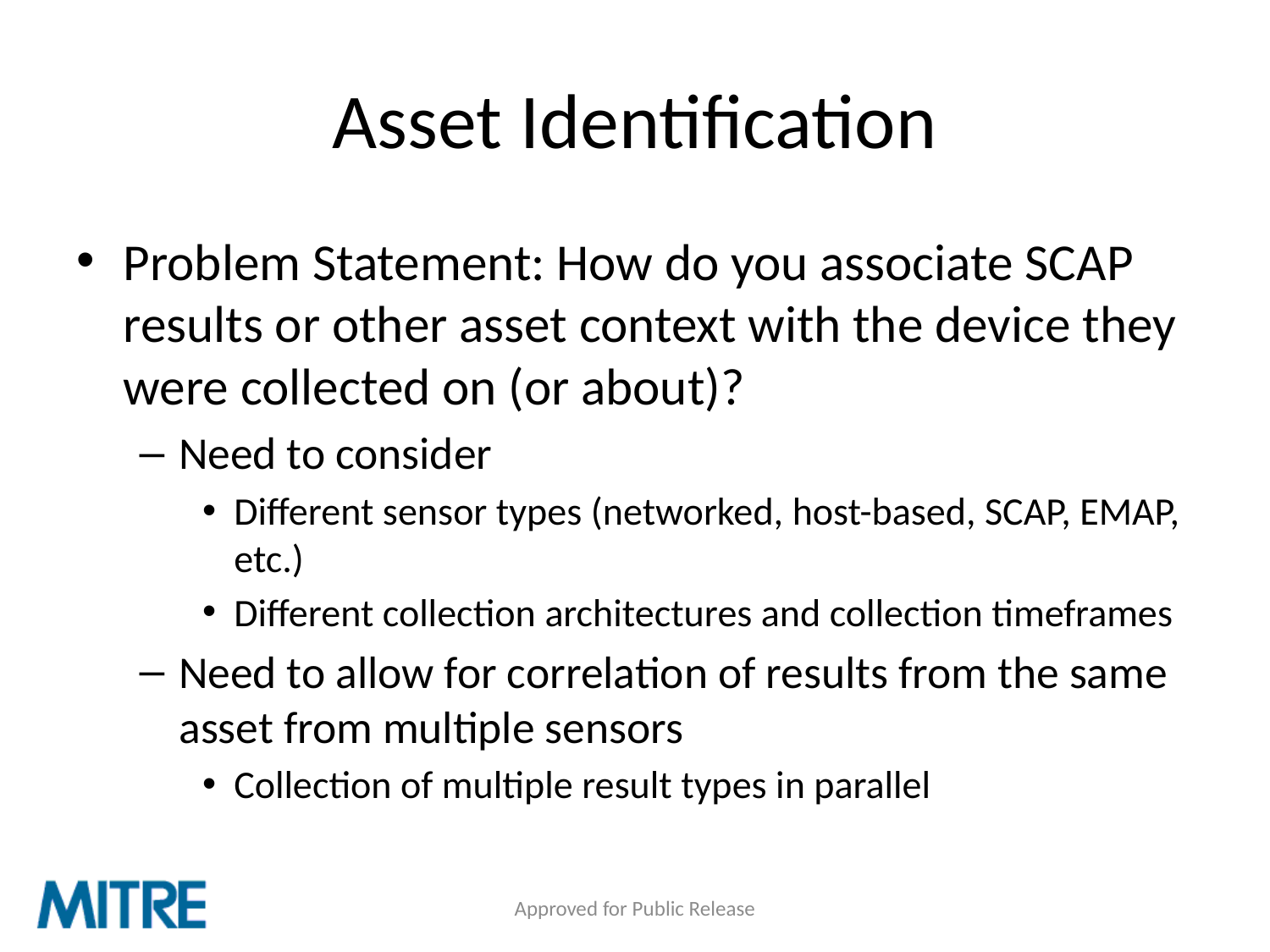

# Asset Identification
Problem Statement: How do you associate SCAP results or other asset context with the device they were collected on (or about)?
Need to consider
Different sensor types (networked, host-based, SCAP, EMAP, etc.)
Different collection architectures and collection timeframes
Need to allow for correlation of results from the same asset from multiple sensors
Collection of multiple result types in parallel

Approved for Public Release